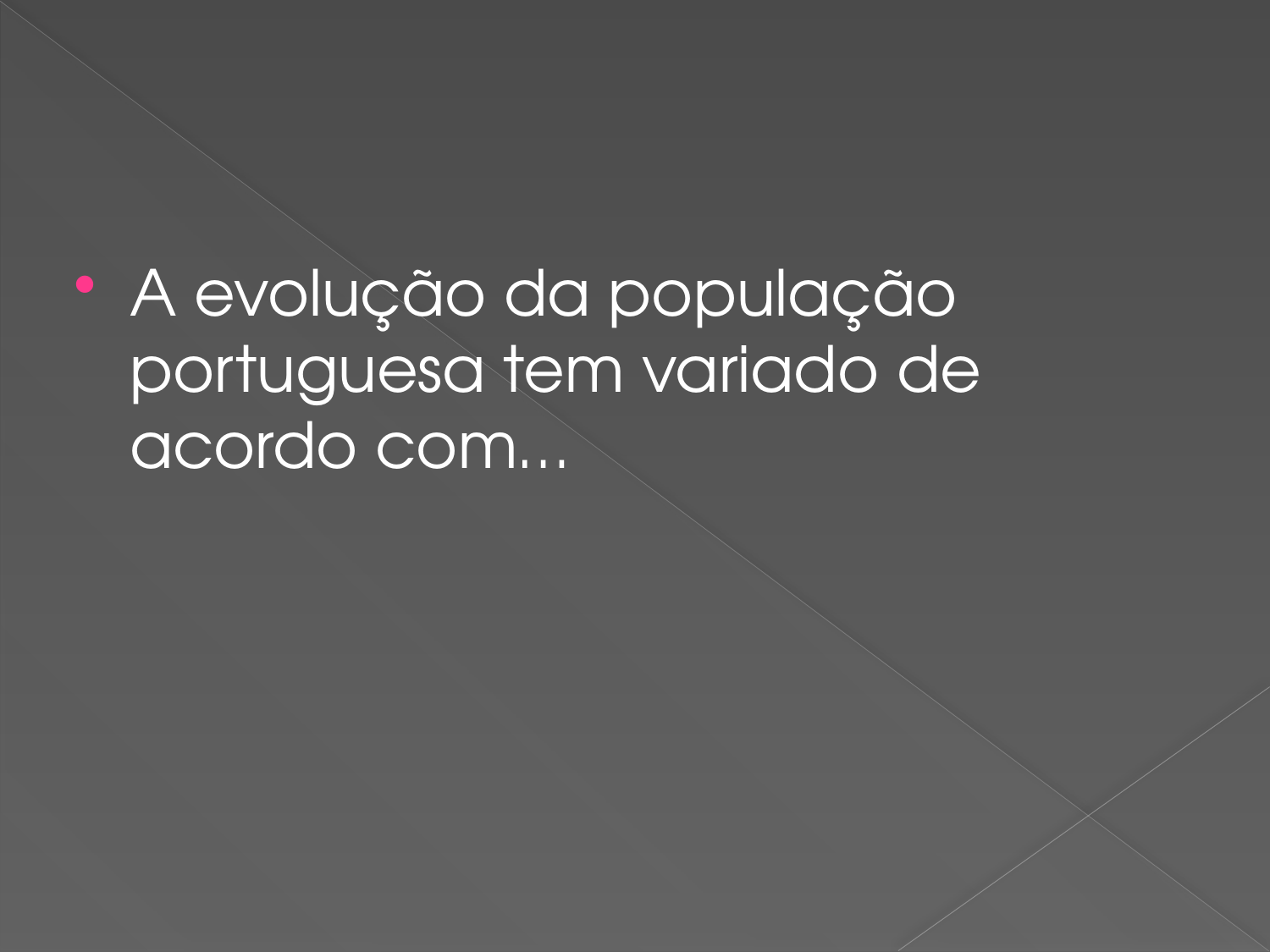

A evolução da população portuguesa tem variado de acordo com…